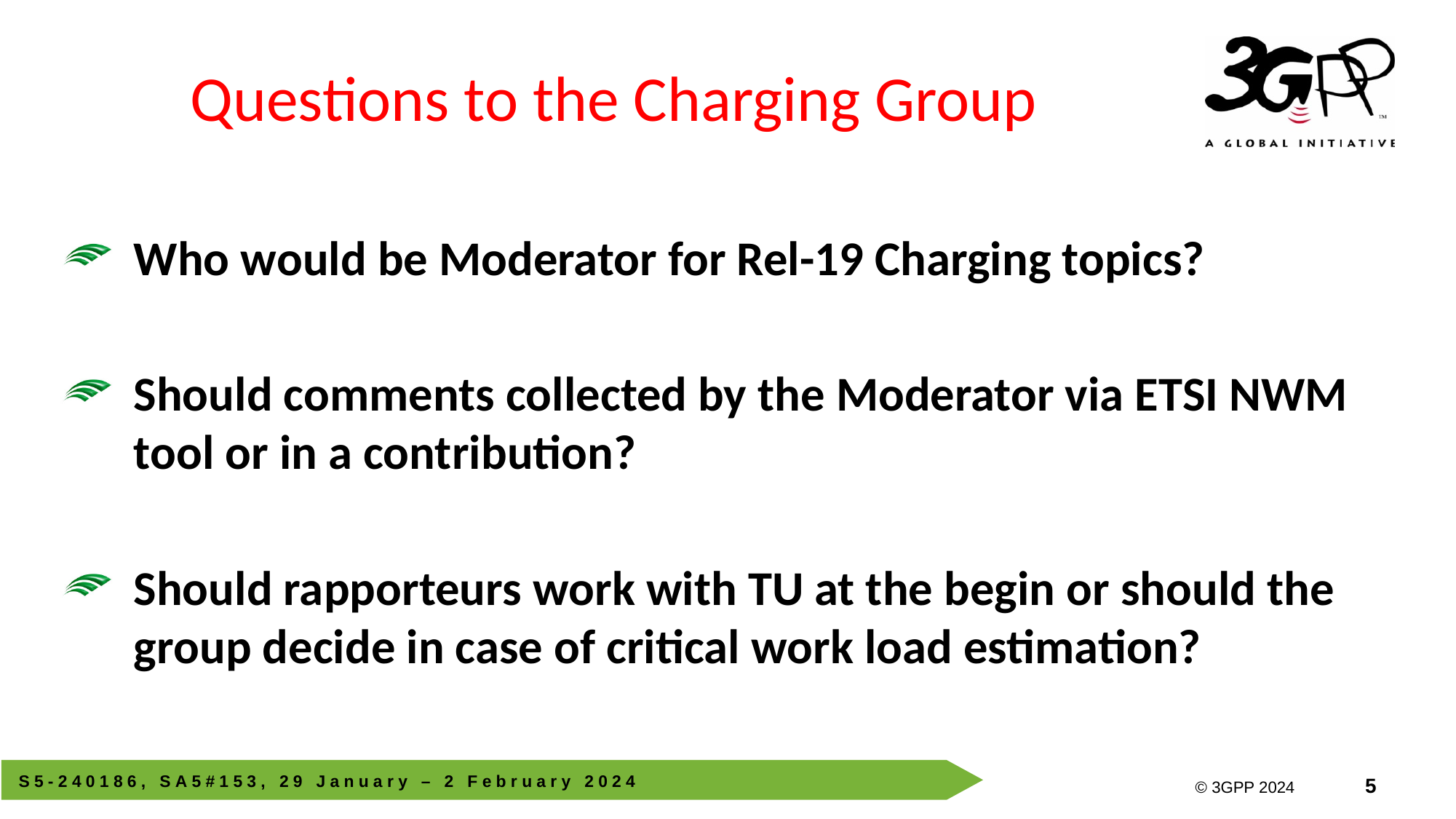

# Questions to the Charging Group
Who would be Moderator for Rel-19 Charging topics?

Should comments collected by the Moderator via ETSI NWM tool or in a contribution?

Should rapporteurs work with TU at the begin or should the group decide in case of critical work load estimation?